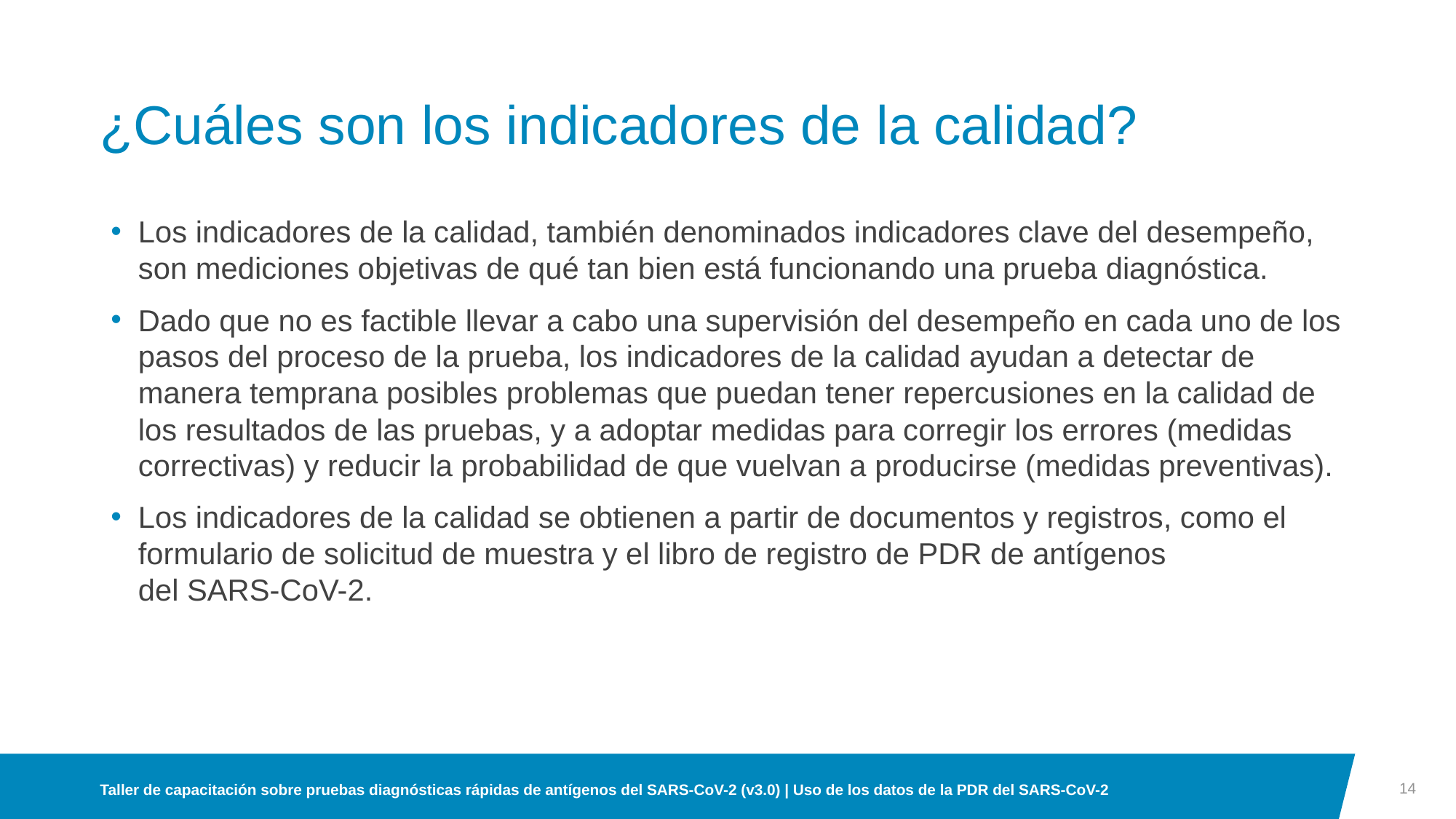

# ¿Cuáles son los indicadores de la calidad?
Los indicadores de la calidad, también denominados indicadores clave del desempeño, son mediciones objetivas de qué tan bien está funcionando una prueba diagnóstica.
Dado que no es factible llevar a cabo una supervisión del desempeño en cada uno de los pasos del proceso de la prueba, los indicadores de la calidad ayudan a detectar de manera temprana posibles problemas que puedan tener repercusiones en la calidad de los resultados de las pruebas, y a adoptar medidas para corregir los errores (medidas correctivas) y reducir la probabilidad de que vuelvan a producirse (medidas preventivas).
Los indicadores de la calidad se obtienen a partir de documentos y registros, como el formulario de solicitud de muestra y el libro de registro de PDR de antígenos
del SARS-CoV-2.

14
Taller de capacitación sobre pruebas diagnósticas rápidas de antígenos del SARS-CoV-2 (v3.0) | Uso de los datos de la PDR del SARS-CoV-2